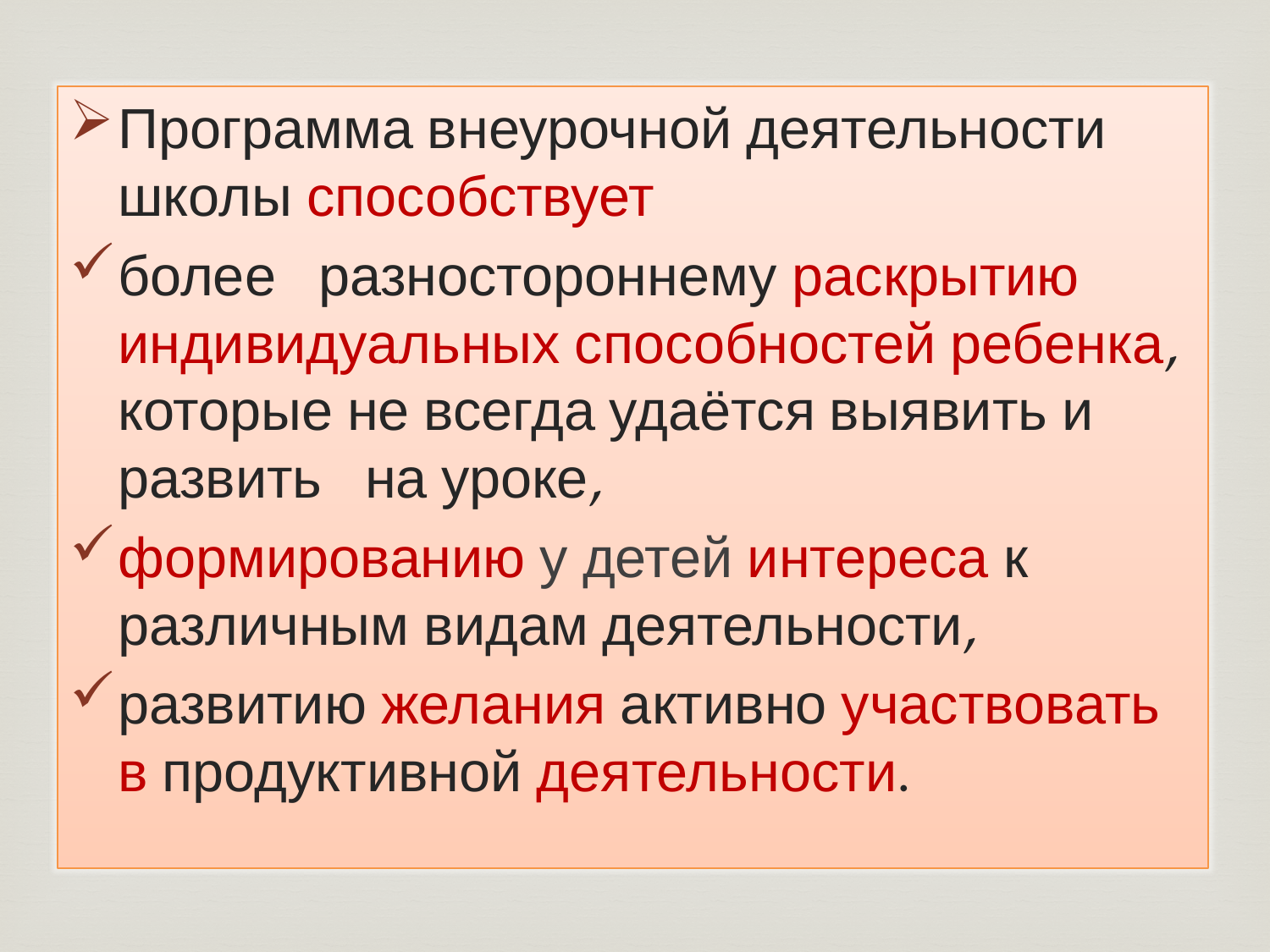

Программа внеурочной деятельности школы способствует
более   разностороннему раскрытию индивидуальных способностей ребенка, которые не всегда удаётся выявить и развить   на уроке,
формированию у детей интереса к различным видам деятельности,
развитию желания активно участвовать в продуктивной деятельности.